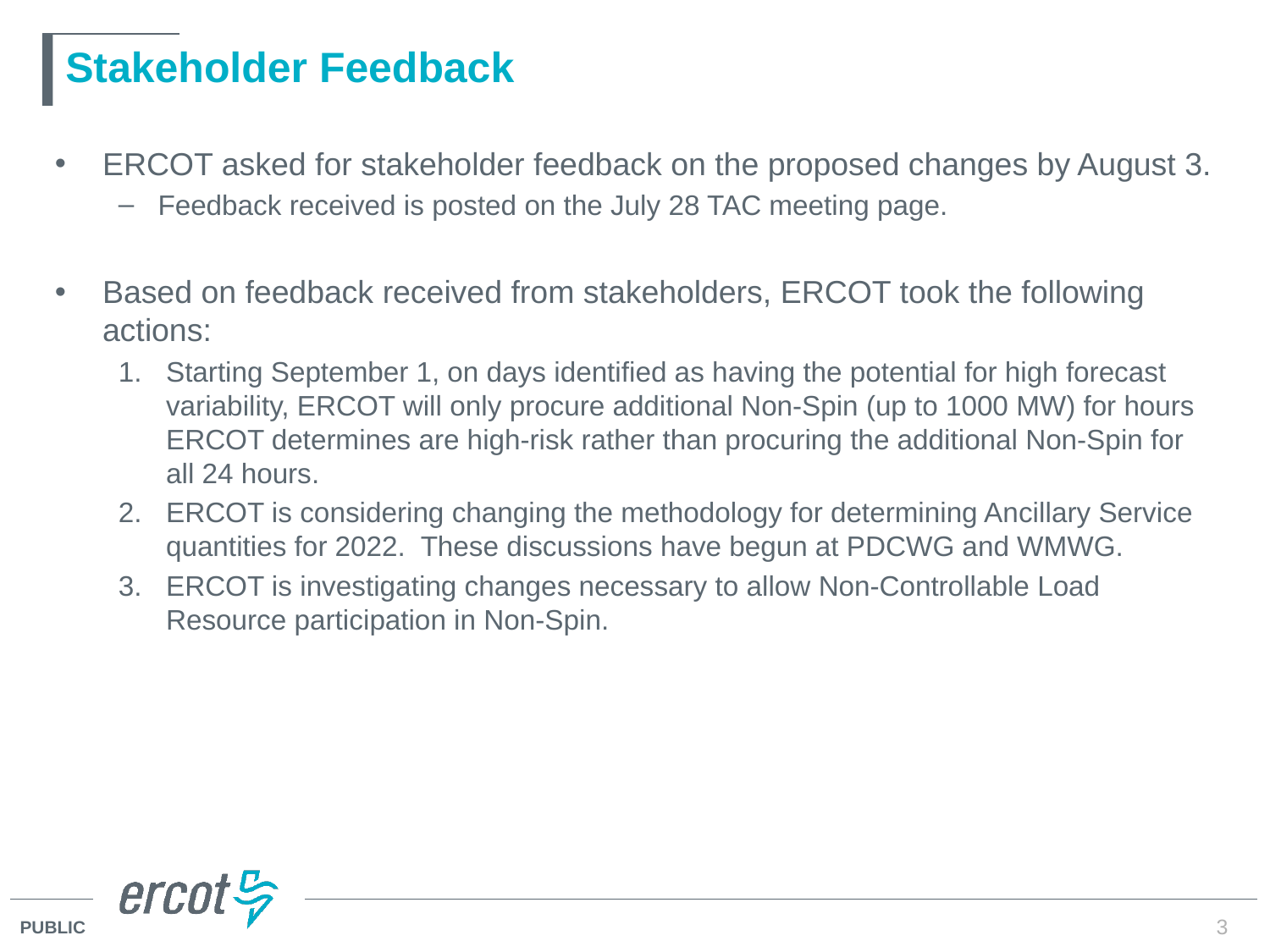

# Stakeholder Feedback
ERCOT asked for stakeholder feedback on the proposed changes by August 3.
Feedback received is posted on the July 28 TAC meeting page.

Based on feedback received from stakeholders, ERCOT took the following actions:
Starting September 1, on days identified as having the potential for high forecast variability, ERCOT will only procure additional Non-Spin (up to 1000 MW) for hours ERCOT determines are high-risk rather than procuring the additional Non-Spin for all 24 hours.
ERCOT is considering changing the methodology for determining Ancillary Service quantities for 2022.  These discussions have begun at PDCWG and WMWG.
ERCOT is investigating changes necessary to allow Non-Controllable Load Resource participation in Non-Spin.

3